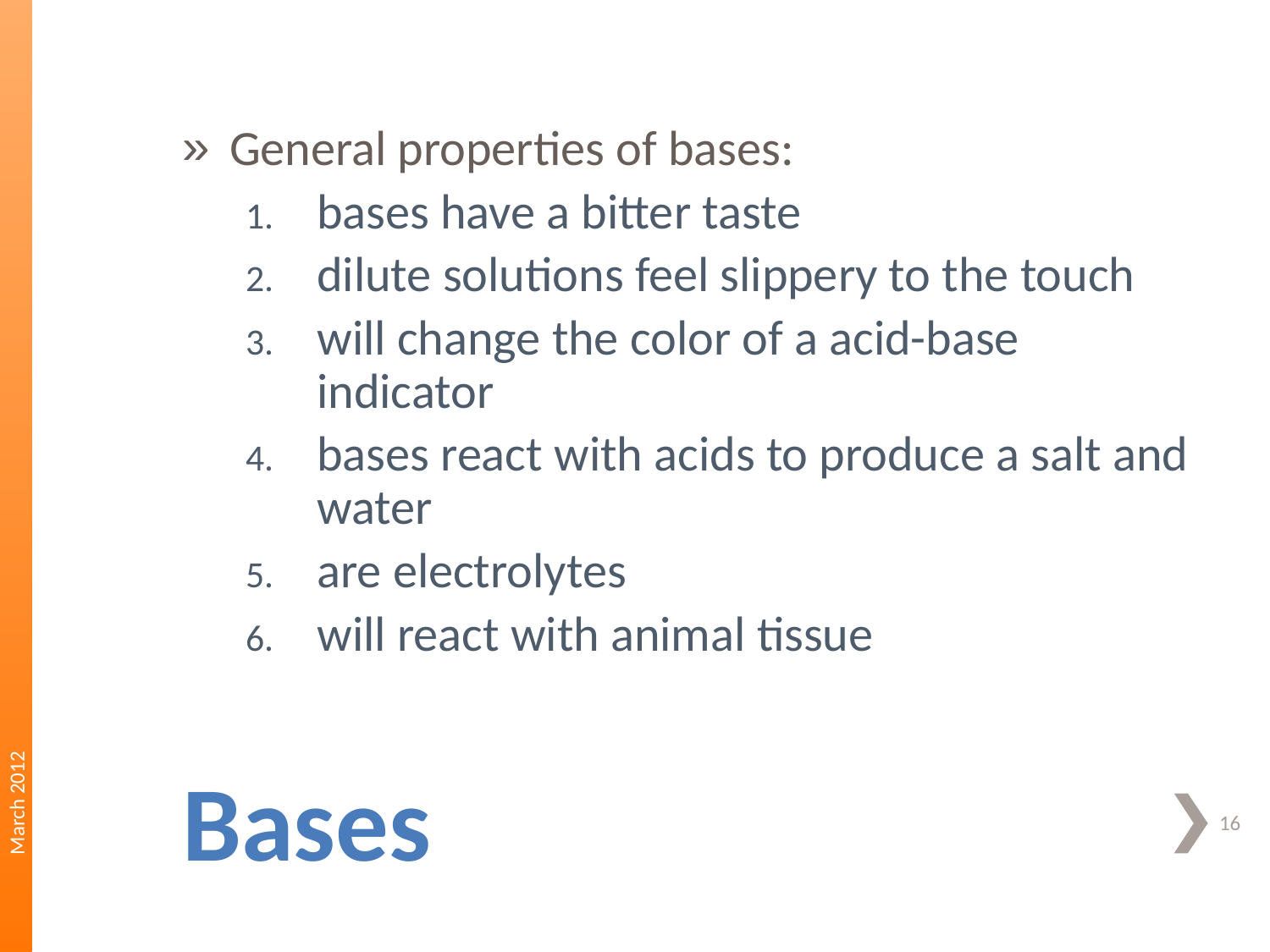

General properties of bases:
bases have a bitter taste
dilute solutions feel slippery to the touch
will change the color of a acid-base indicator
bases react with acids to produce a salt and water
are electrolytes
will react with animal tissue

March 2012
# Bases
16